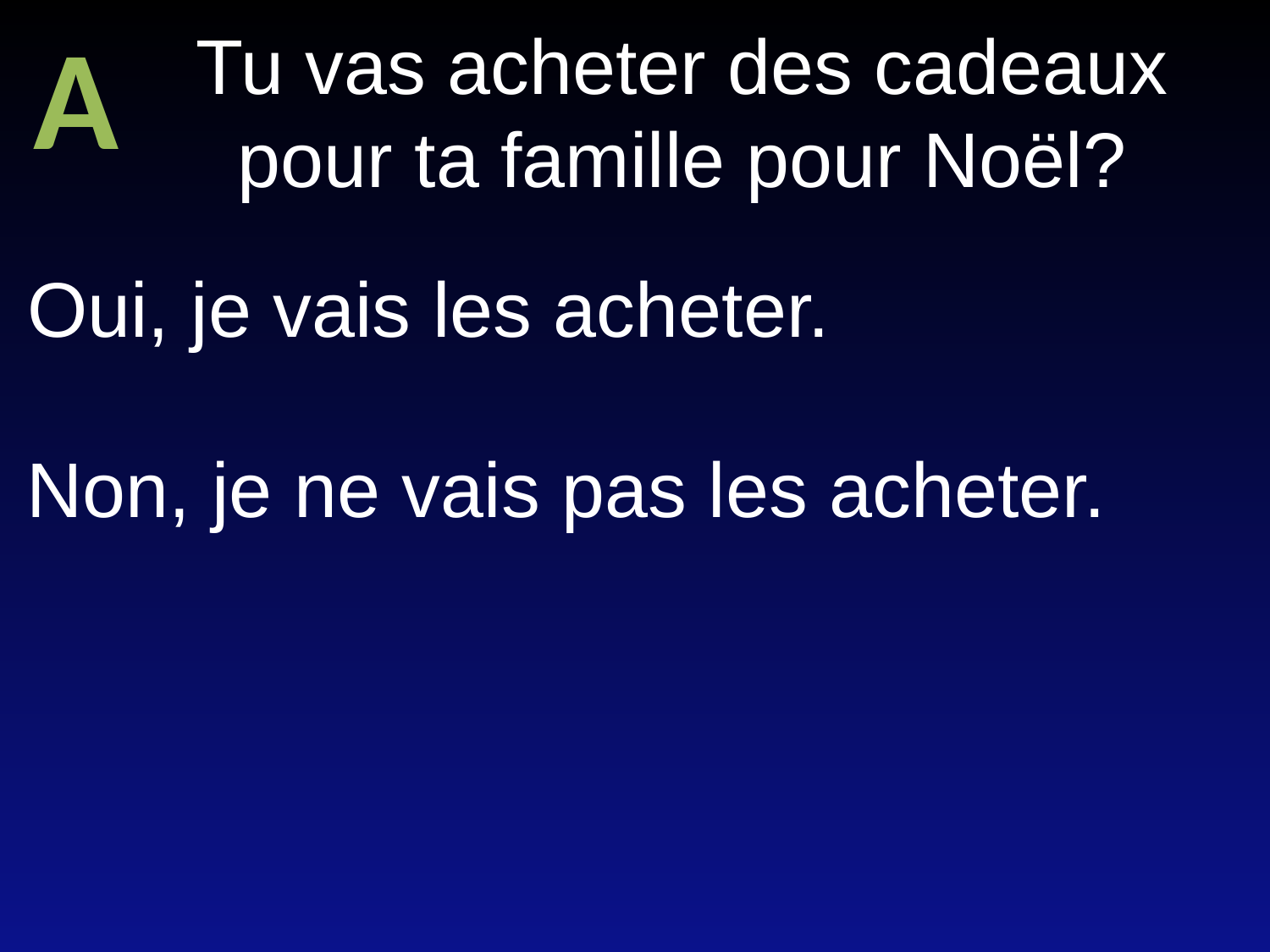

A
Tu vas acheter des cadeaux pour ta famille pour Noël?
Oui, je vais les acheter.
Non, je ne vais pas les acheter.